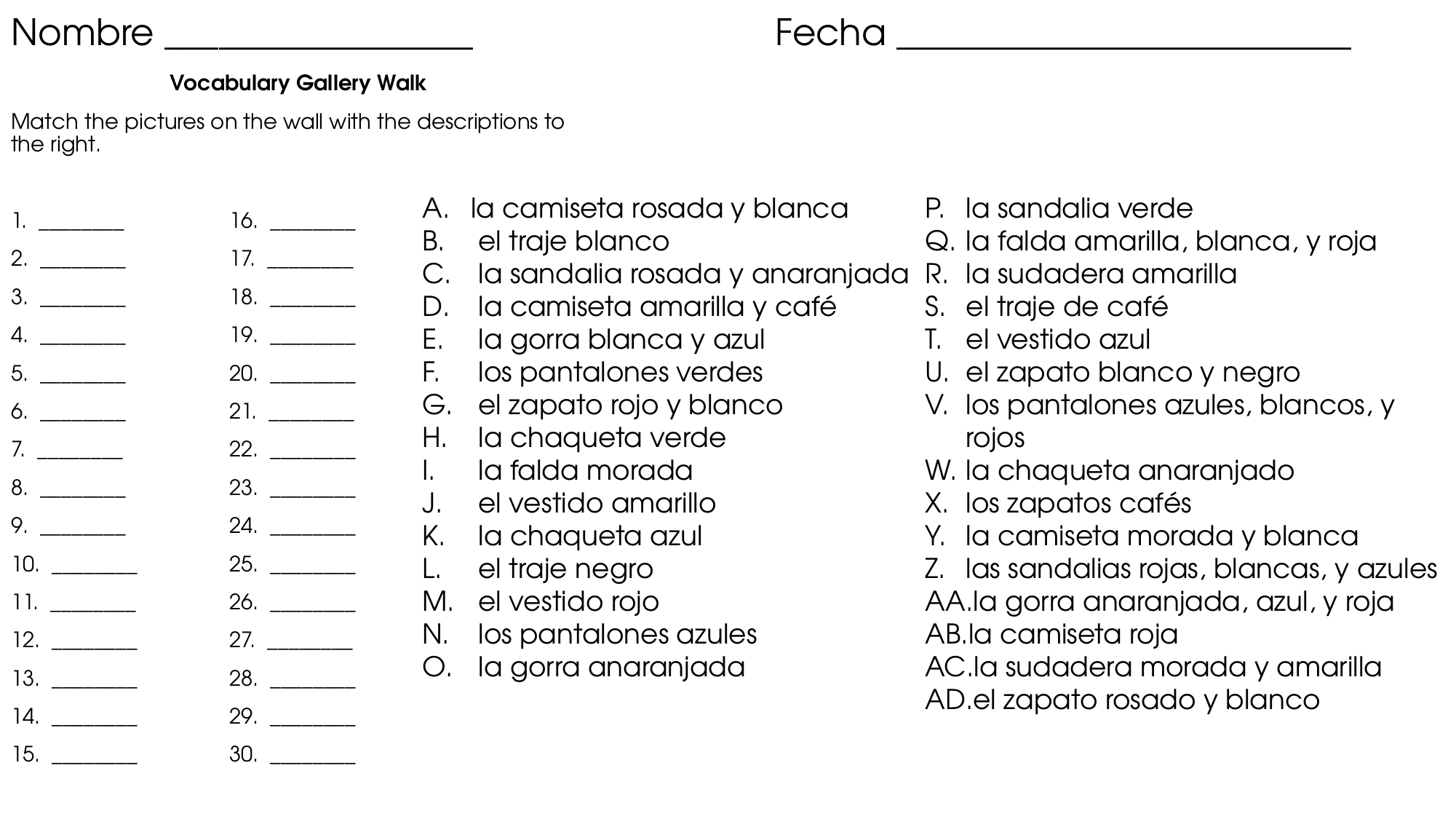

# Nombre _________________ 			Fecha _________________________
Vocabulary Gallery Walk
Match the pictures on the wall with the descriptions to the right.

1.  ________	16.  ________
2.  ________	17.  ________
3.  ________	18.  ________
4.  ________	19.  ________
5.  ________	20.  ________
6.  ________	21.  ________
7.  ________	22.  ________
8.  ________	23.  ________
9.  ________	24.  ________
10.  ________	25.  ________
11.  ________	26.  ________
12.  ________	27.  ________
13.  ________	28.  ________
14.  ________	29.  ________
15.  ________	30.  ________

 la camiseta rosada y blanca
  el traje blanco
  la sandalia rosada y anaranjada
  la camiseta amarilla y café
  la gorra blanca y azul
  los pantalones verdes
  el zapato rojo y blanco
  la chaqueta verde
  la falda morada
  el vestido amarillo
  la chaqueta azul
  el traje negro
  el vestido rojo
  los pantalones azules
  la gorra anaranjada
la sandalia verde
la falda amarilla, blanca, y roja
la sudadera amarilla
el traje de café
el vestido azul
el zapato blanco y negro
los pantalones azules, blancos, y   rojos
la chaqueta anaranjado
los zapatos cafés
la camiseta morada y blanca
las sandalias rojas, blancas, y azules
la gorra anaranjada, azul, y roja
la camiseta roja
la sudadera morada y amarilla
el zapato rosado y blanco